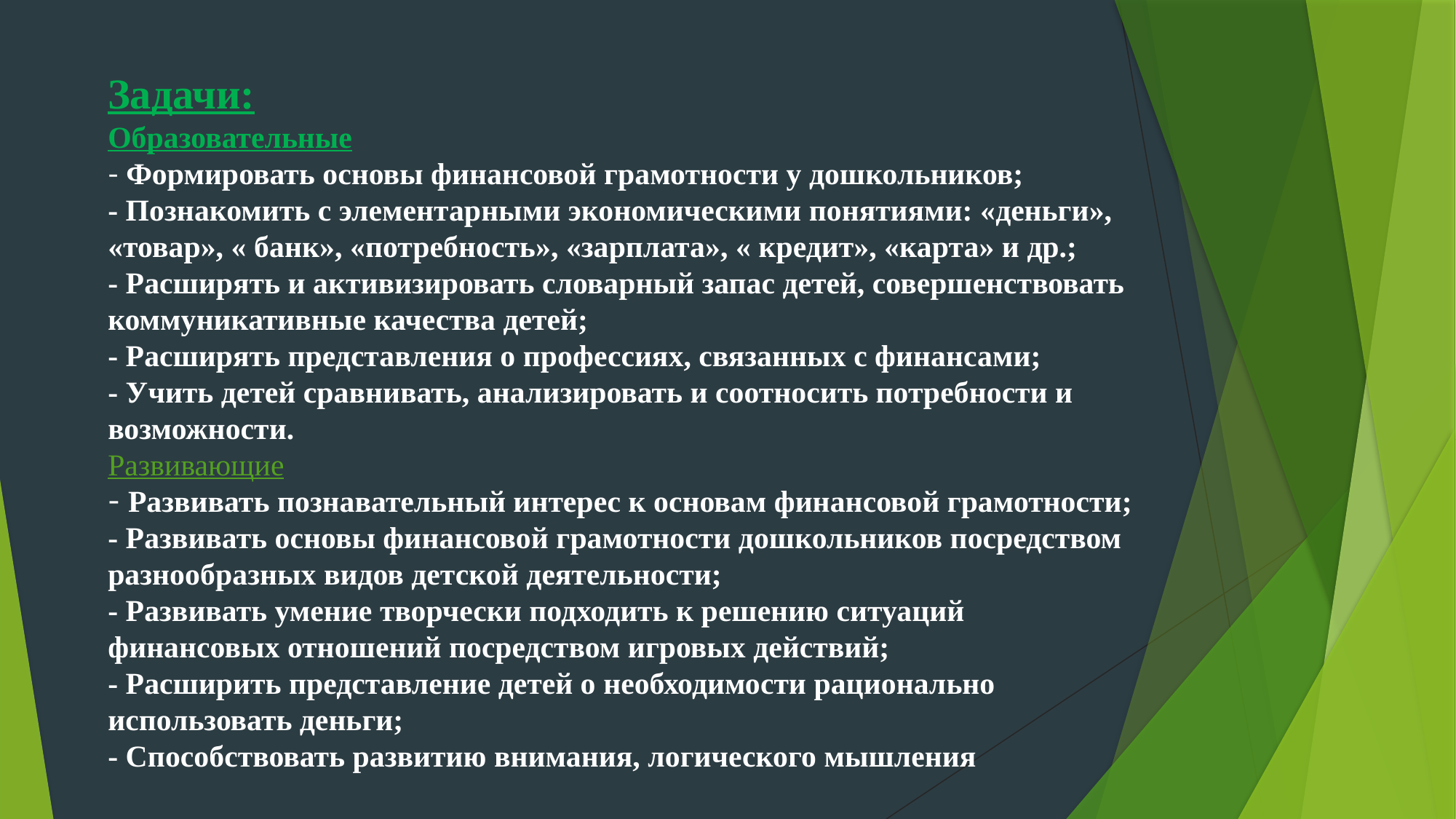

Задачи:
Образовательные
- Формировать основы финансовой грамотности у дошкольников;
- Познакомить с элементарными экономическими понятиями: «деньги»,
«товар», « банк», «потребность», «зарплата», « кредит», «карта» и др.;
- Расширять и активизировать словарный запас детей, совершенствовать
коммуникативные качества детей;
- Расширять представления о профессиях, связанных с финансами;
- Учить детей сравнивать, анализировать и соотносить потребности и
возможности.
Развивающие
- Развивать познавательный интерес к основам финансовой грамотности;
- Развивать основы финансовой грамотности дошкольников посредством
разнообразных видов детской деятельности;
- Развивать умение творчески подходить к решению ситуаций
финансовых отношений посредством игровых действий;
- Расширить представление детей о необходимости рационально
использовать деньги;
- Способствовать развитию внимания, логического мышления